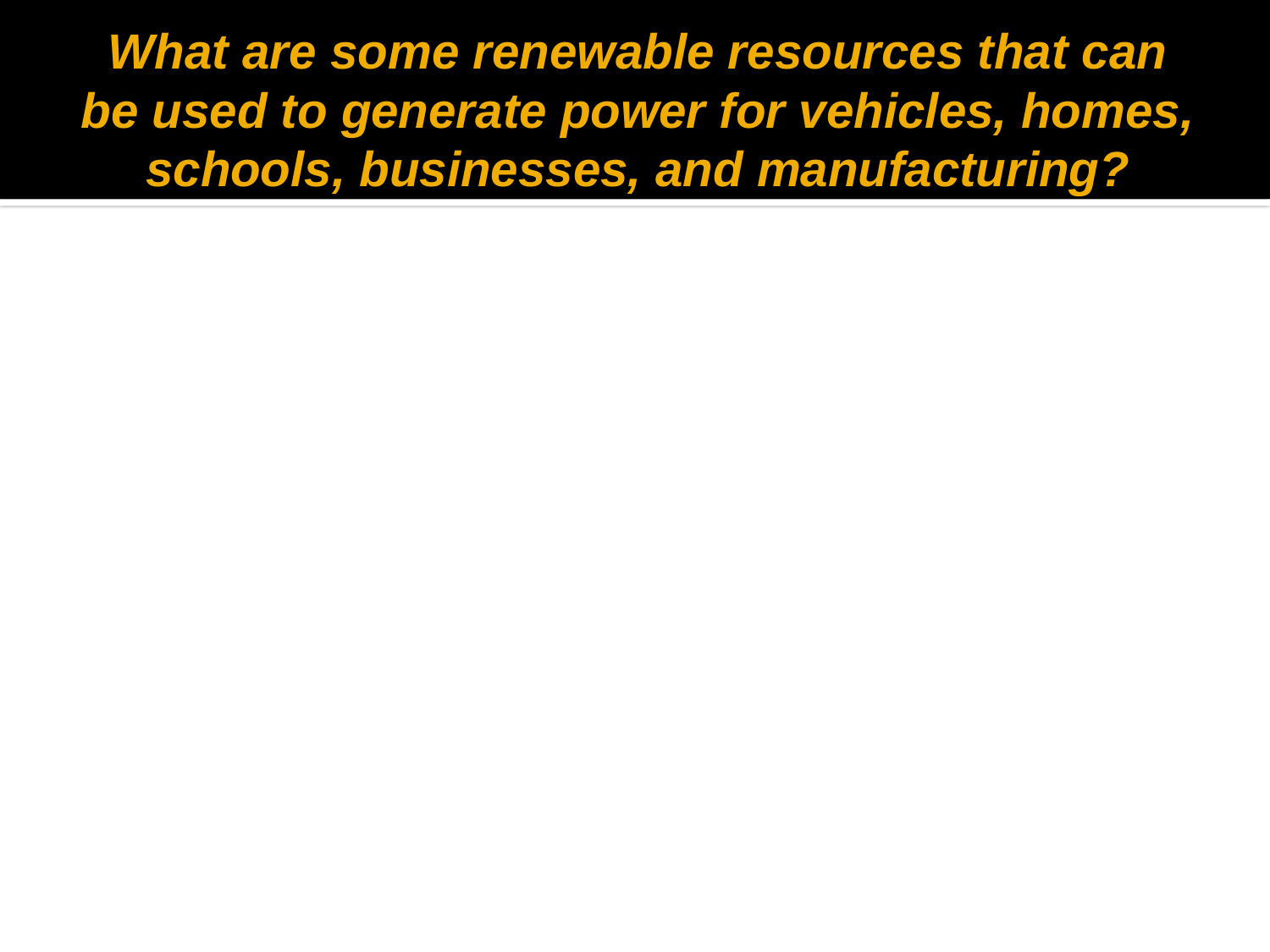

# What are some renewable resources that can be used to generate power for vehicles, homes, schools, businesses, and manufacturing?